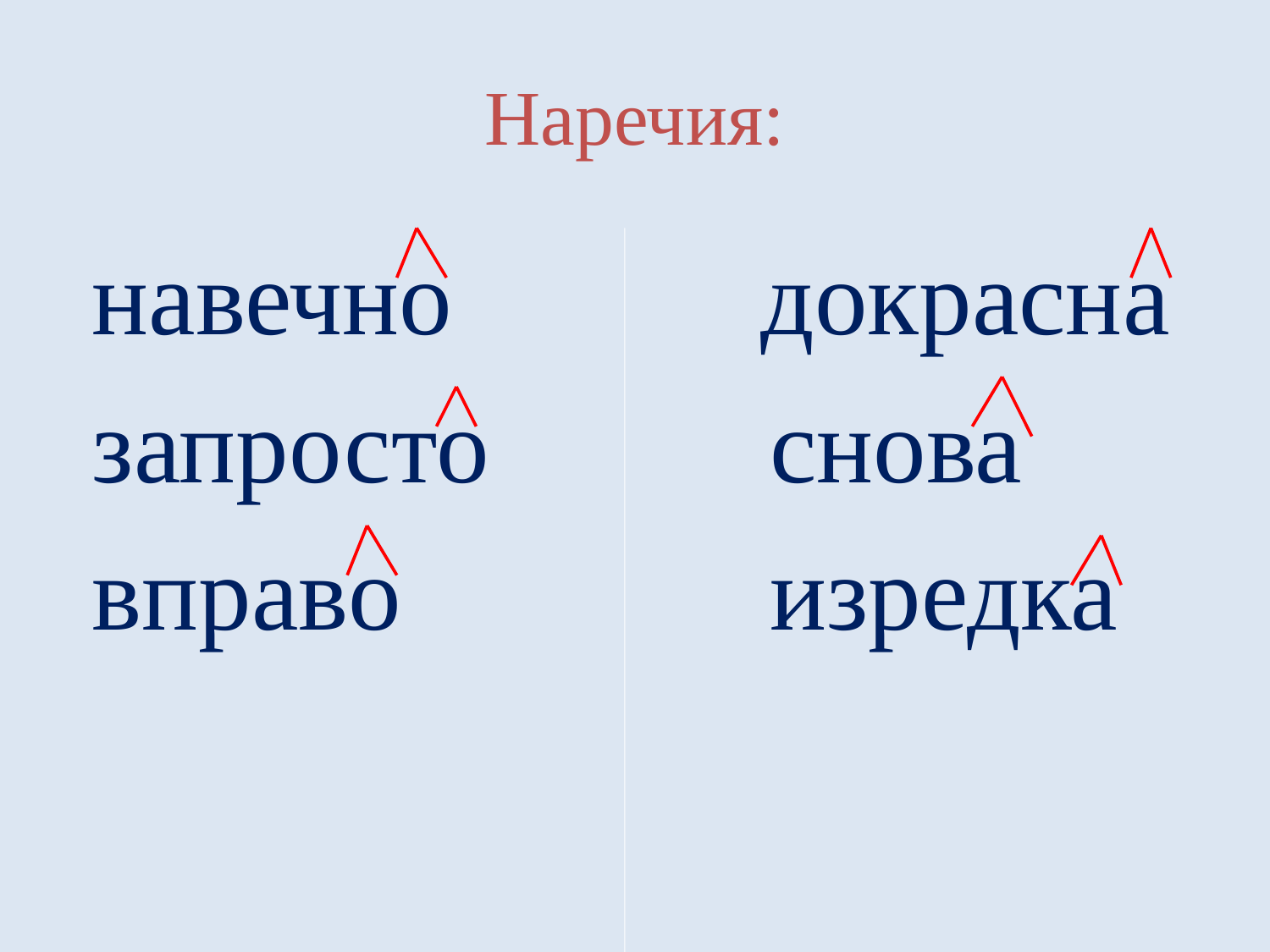

# Наречия:
   навечно
   запросто
   вправо
           докрасна
     снова
     изредка